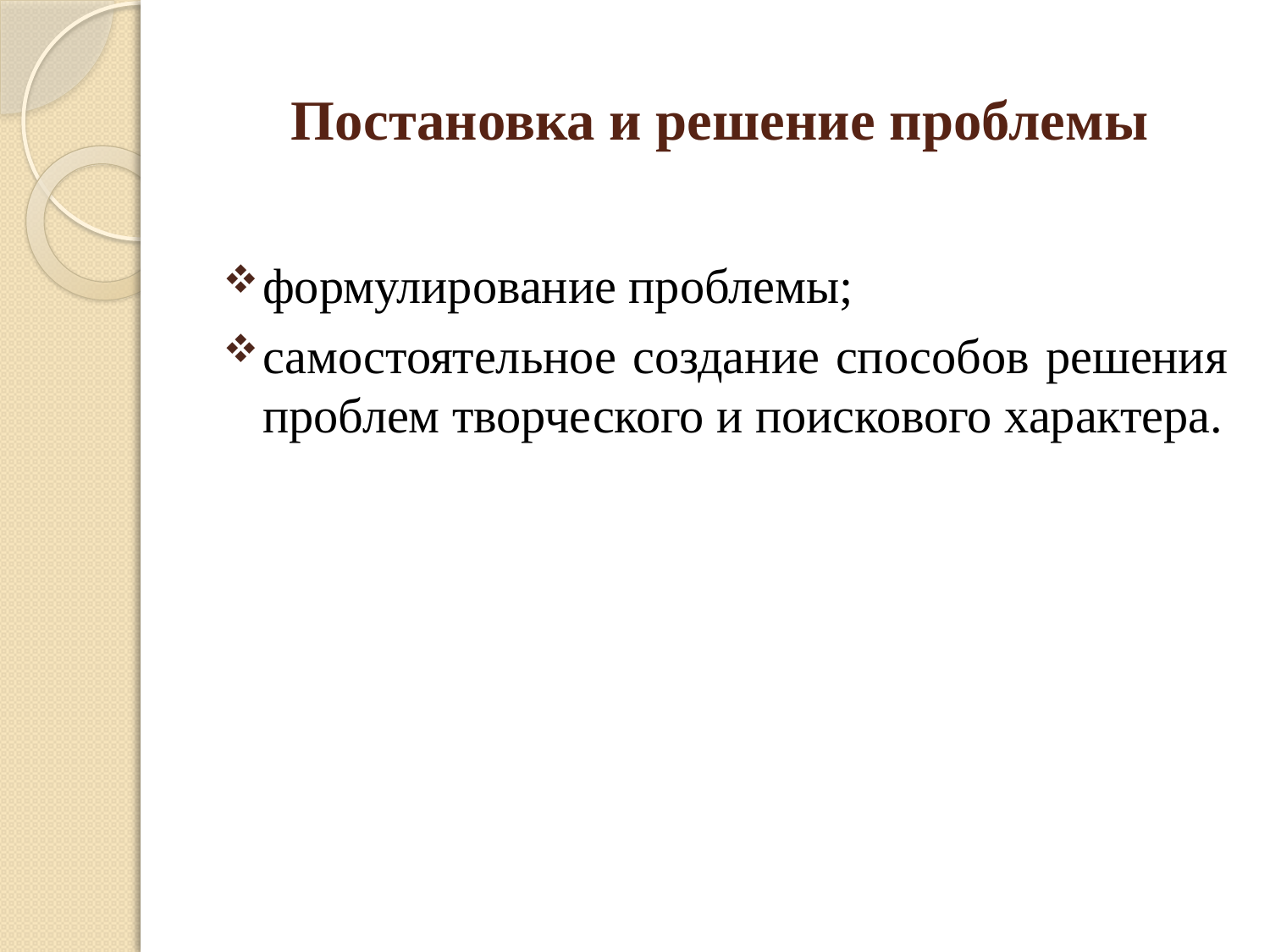

# Постановка и решение проблемы
формулирование проблемы;
самостоятельное создание способов решения проблем творческого и поискового характера.